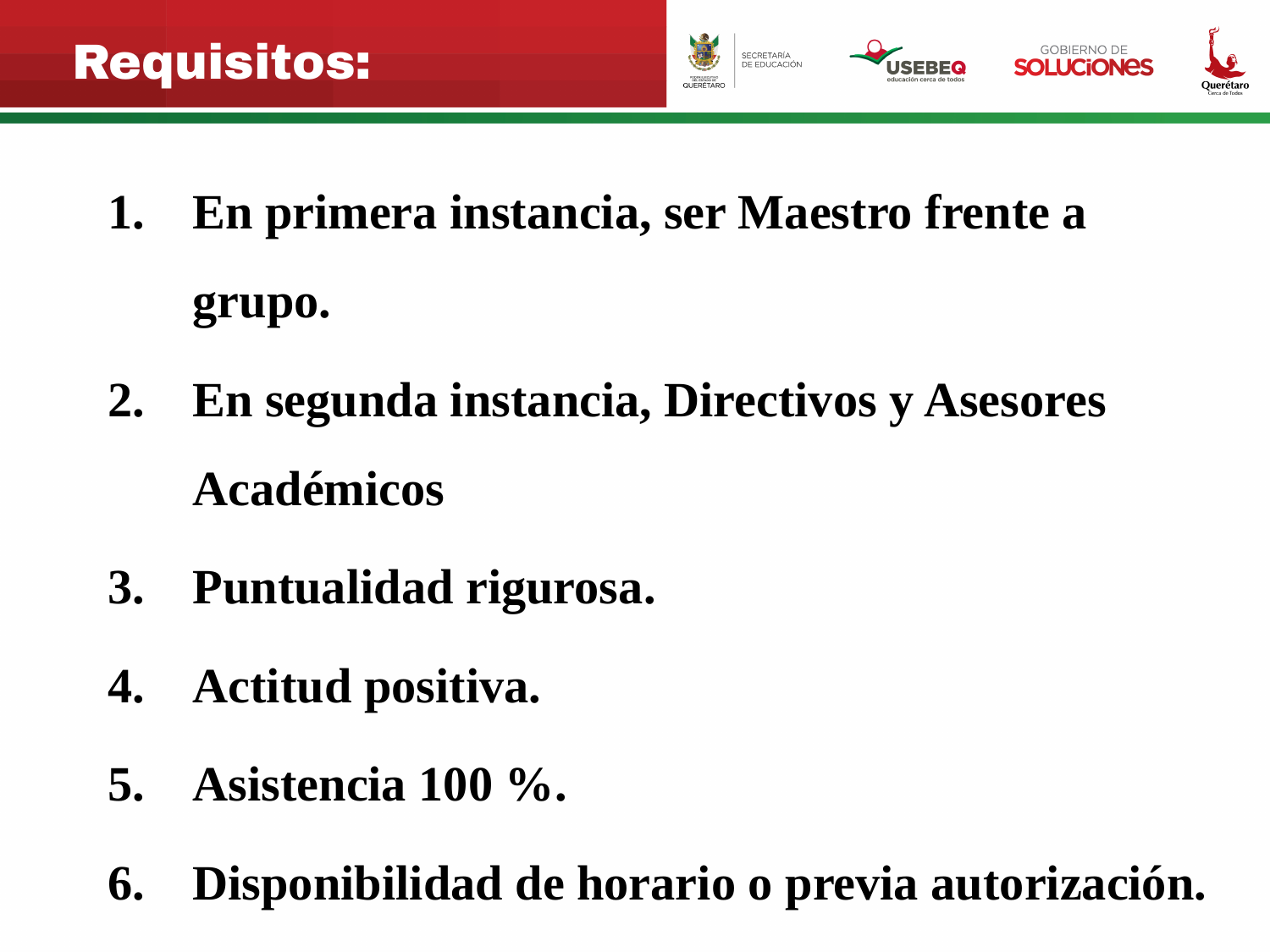

Requisitos:
En primera instancia, ser Maestro frente a grupo.
En segunda instancia, Directivos y Asesores Académicos
Puntualidad rigurosa.
Actitud positiva.
Asistencia 100 %.
Disponibilidad de horario o previa autorización.